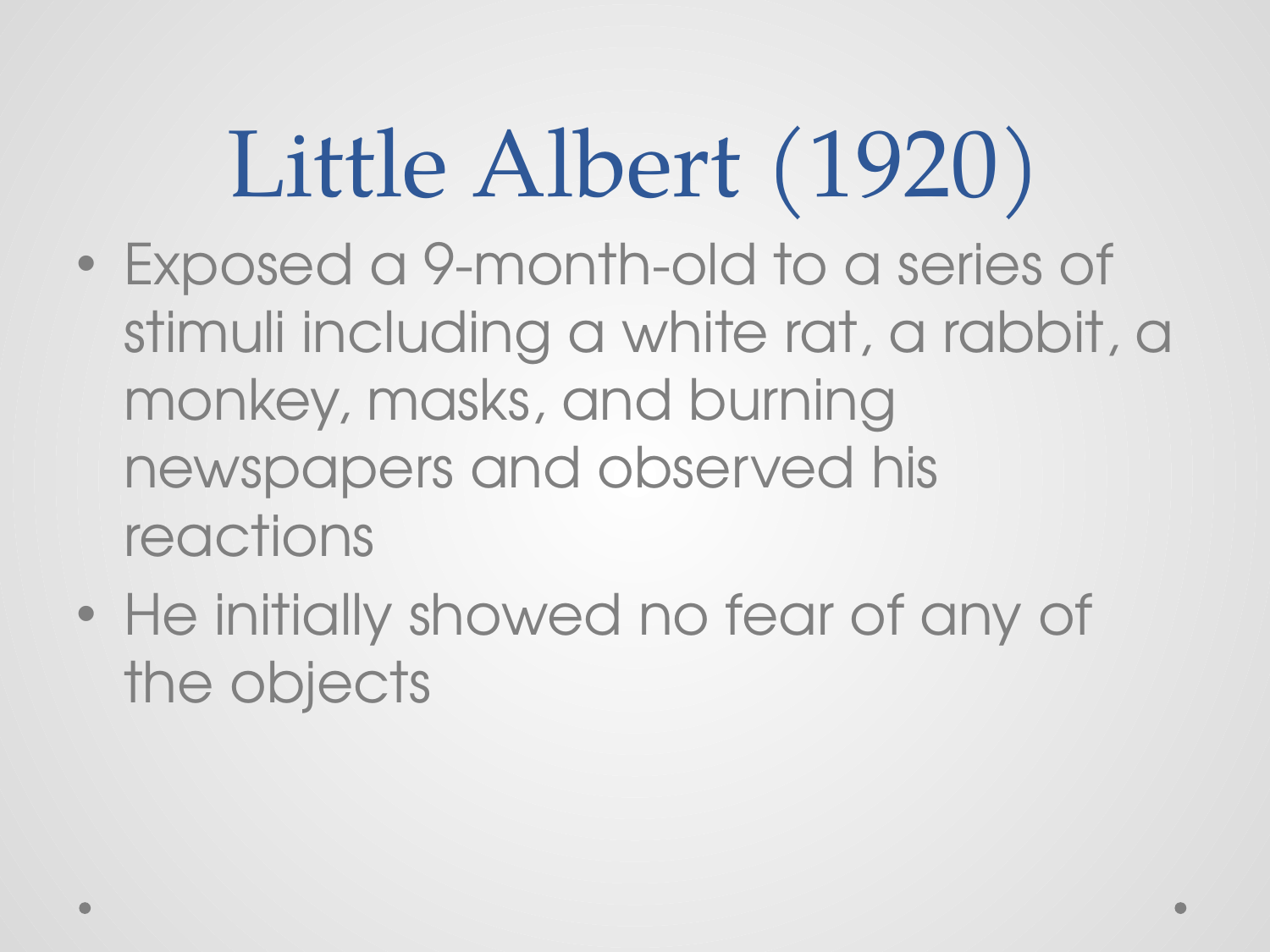

# Little Albert (1920)
Exposed a 9-month-old to a series of stimuli including a white rat, a rabbit, a monkey, masks, and burning newspapers and observed his reactions
He initially showed no fear of any of the objects